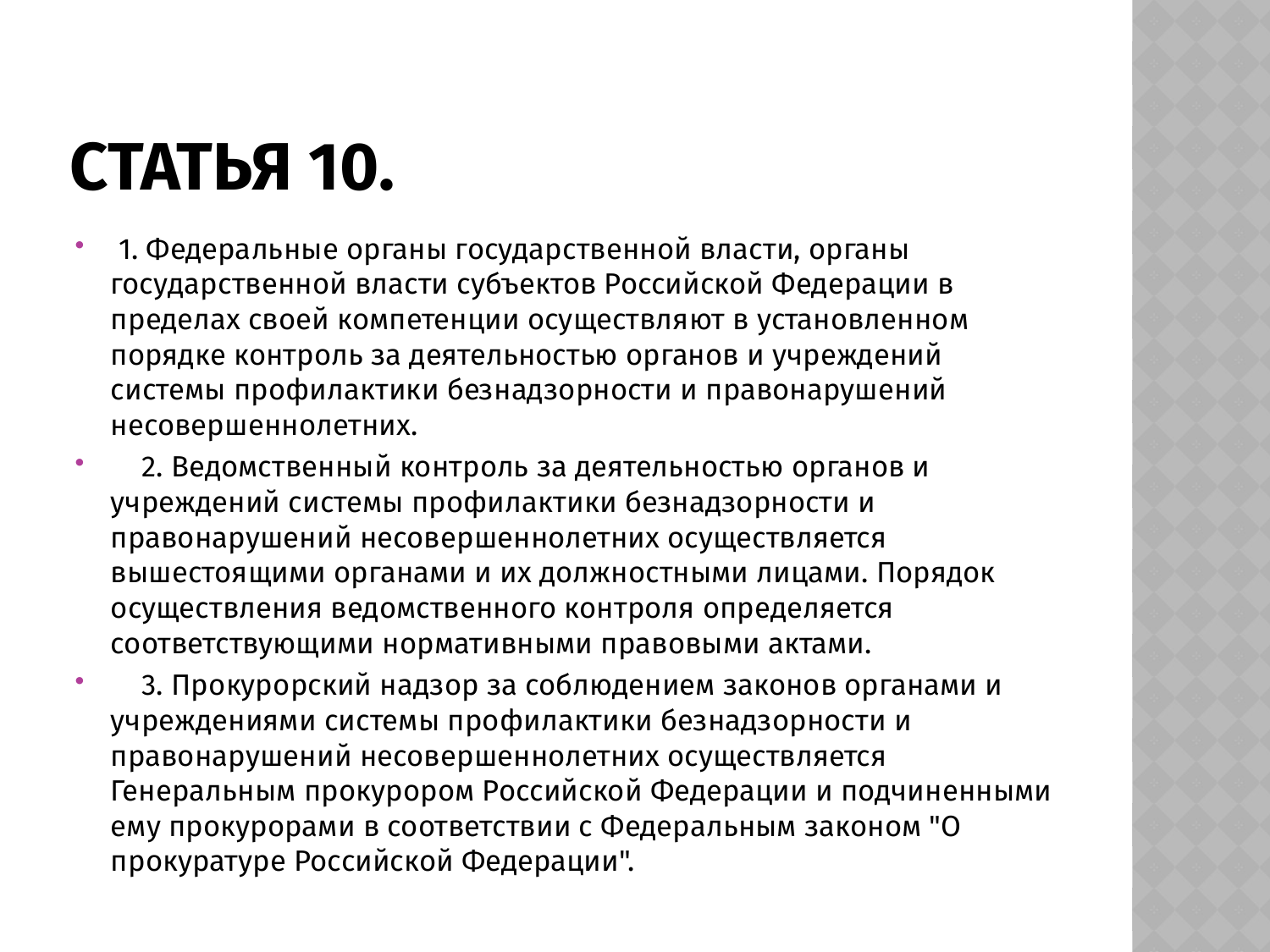

# Статья 10.
 1. Федеральные органы государственной власти, органы государственной власти субъектов Российской Федерации в пределах своей компетенции осуществляют в установленном порядке контроль за деятельностью органов и учреждений системы профилактики безнадзорности и правонарушений несовершеннолетних.
    2. Ведомственный контроль за деятельностью органов и учреждений системы профилактики безнадзорности и правонарушений несовершеннолетних осуществляется вышестоящими органами и их должностными лицами. Порядок осуществления ведомственного контроля определяется соответствующими нормативными правовыми актами.
    3. Прокурорский надзор за соблюдением законов органами и учреждениями системы профилактики безнадзорности и правонарушений несовершеннолетних осуществляется Генеральным прокурором Российской Федерации и подчиненными ему прокурорами в соответствии с Федеральным законом "О прокуратуре Российской Федерации".